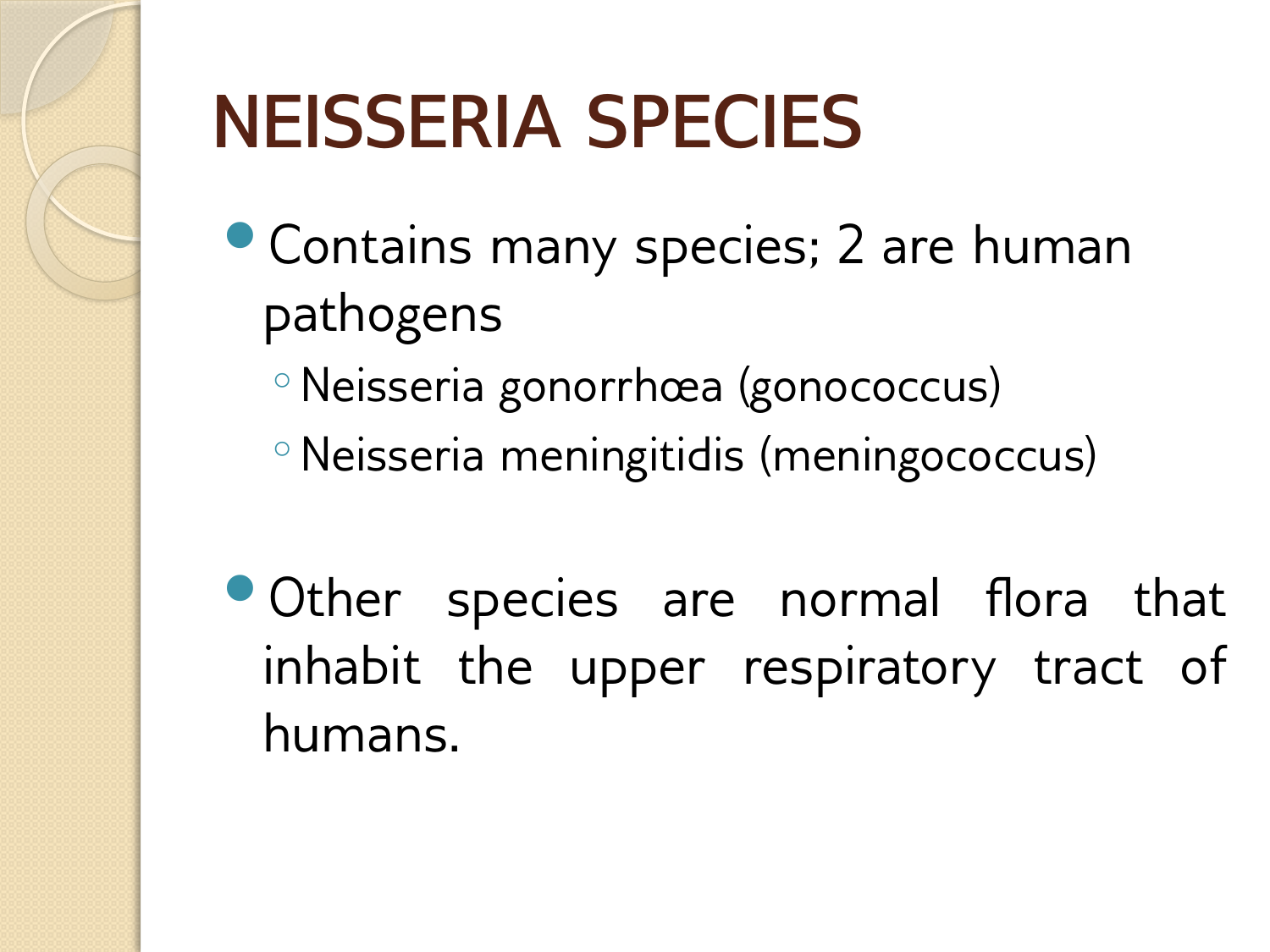

# NEISSERIA SPECIES
Contains many species; 2 are human pathogens
Neisseria gonorrhoea (gonococcus)
Neisseria meningitidis (meningococcus)

Other species are normal flora that inhabit the upper respiratory tract of humans.